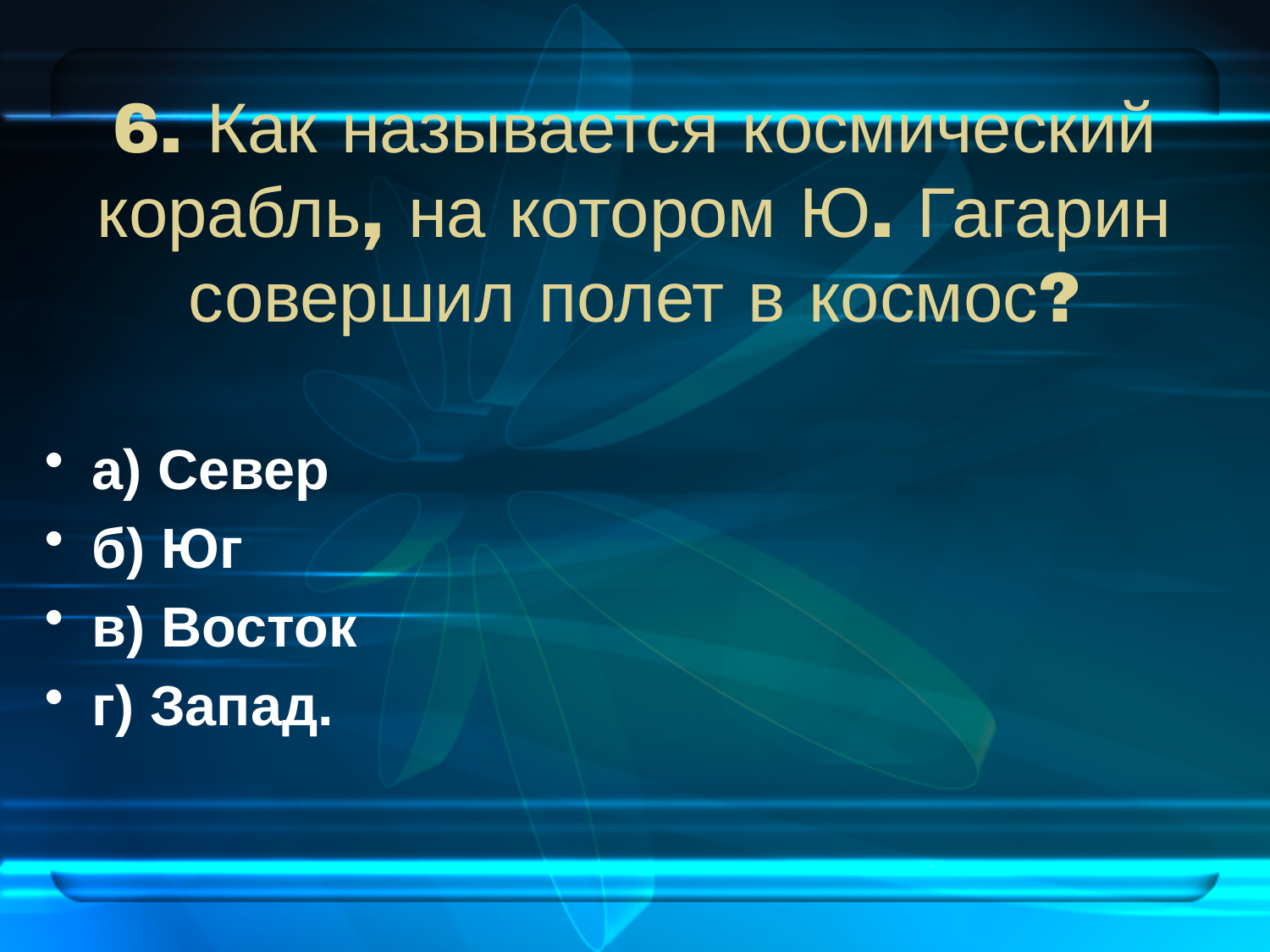

# 6. Как называется космический корабль, на котором Ю. Гагарин совершил полет в космос?
а) Север
б) Юг
в) Восток
г) Запад.